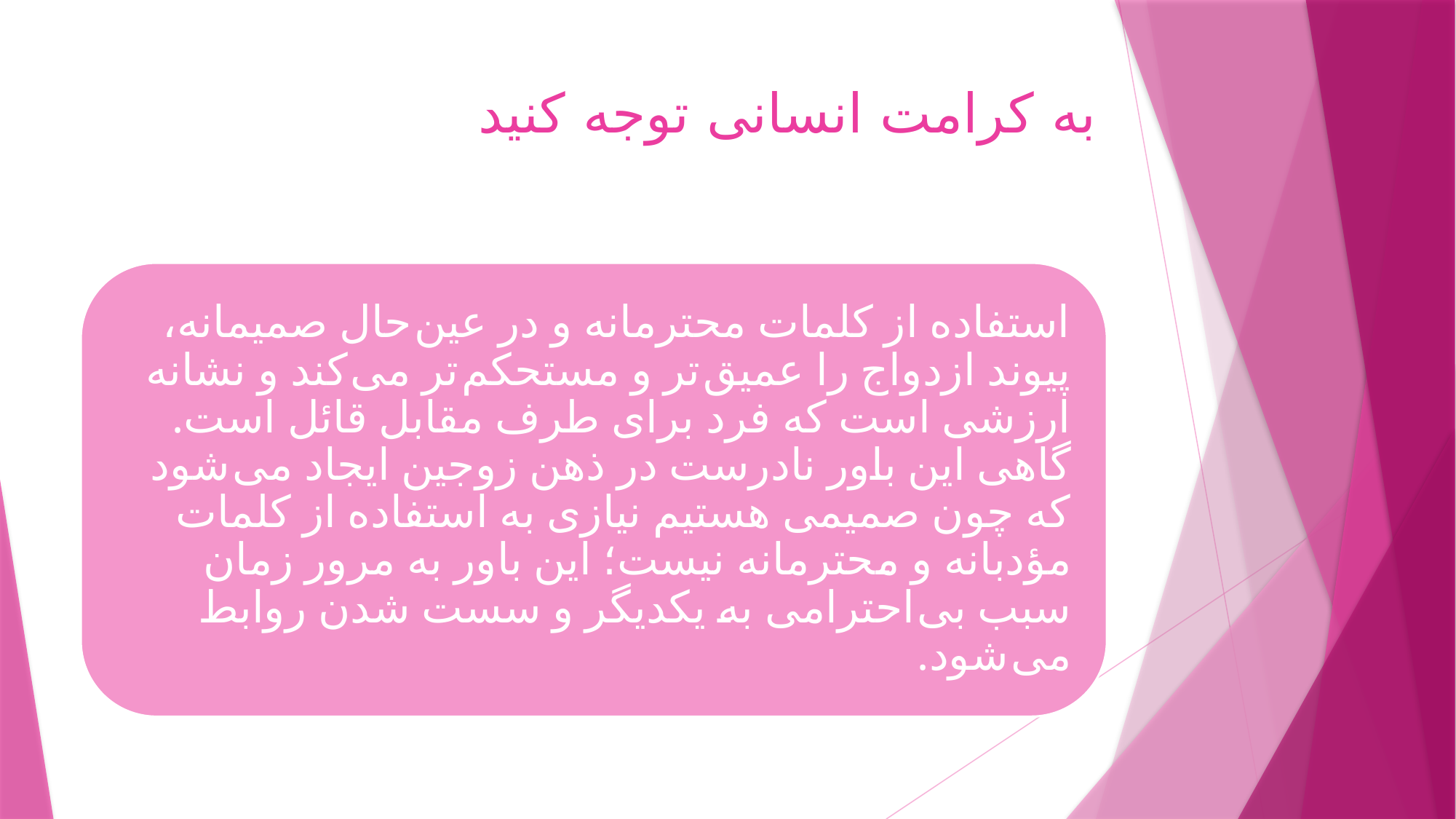

# به کرامت انسانی توجه کنید
استفاده از کلمات محترمانه و در عین حال صمیمانه، پیوند ازدواج را عمیق تر و مستحکم تر می کند و نشانه ارزشی است که فرد برای طرف مقابل قائل است. گاهی این باور نادرست در ذهن زوجین ایجاد می شود که چون صمیمی هستیم نیازی به استفاده از کلمات مؤدبانه و محترمانه نیست؛ این باور به مرور زمان سبب بی احترامی به یکدیگر و سست شدن روابط می شود.